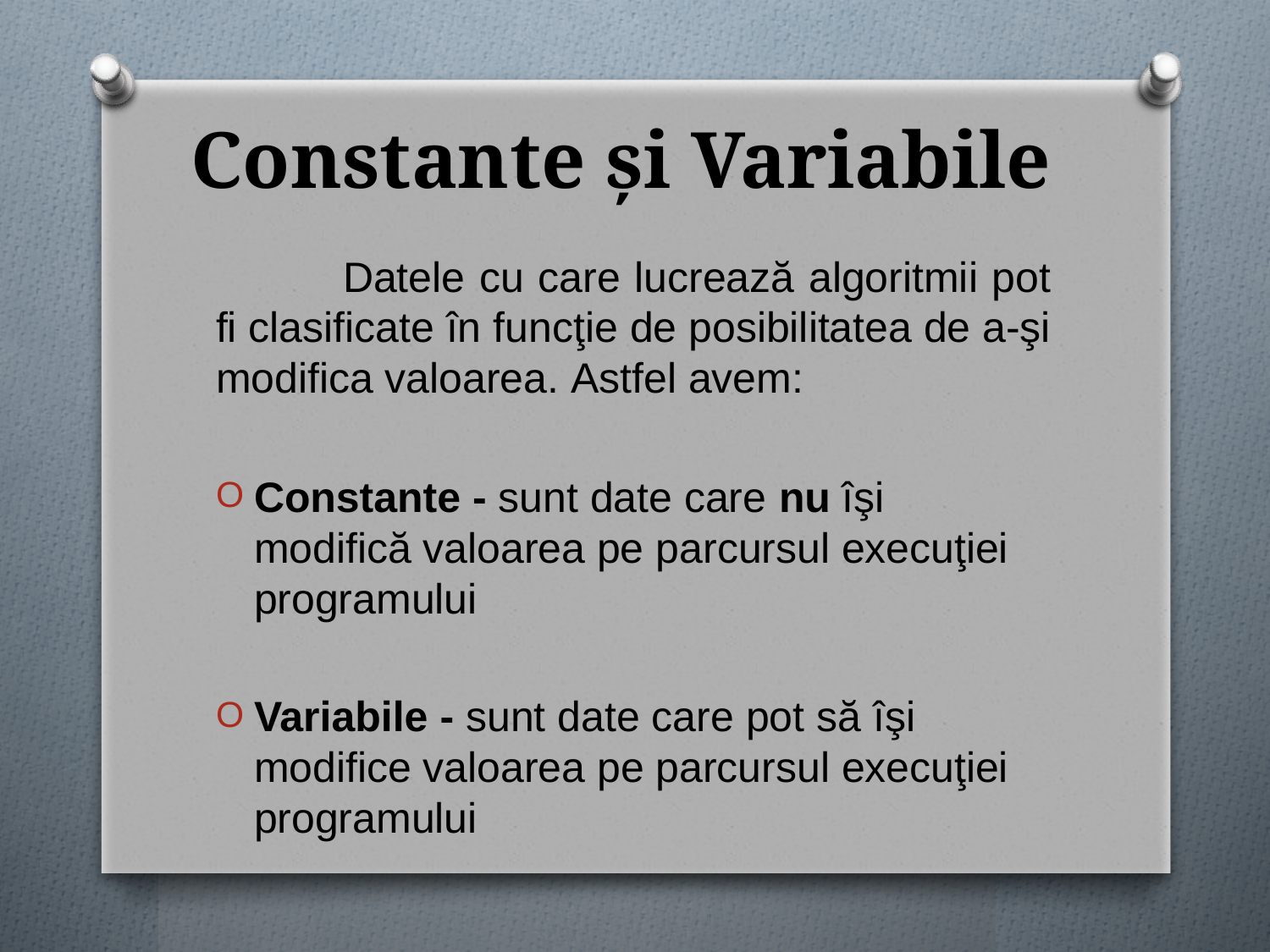

# Constante şi Variabile
	Datele cu care lucrează algoritmii pot fi clasificate în funcţie de posibilitatea de a-şi modifica valoarea. Astfel avem:

Constante - sunt date care nu îşi modifică valoarea pe parcursul execuţiei programului

Variabile - sunt date care pot să îşi modifice valoarea pe parcursul execuţiei programului